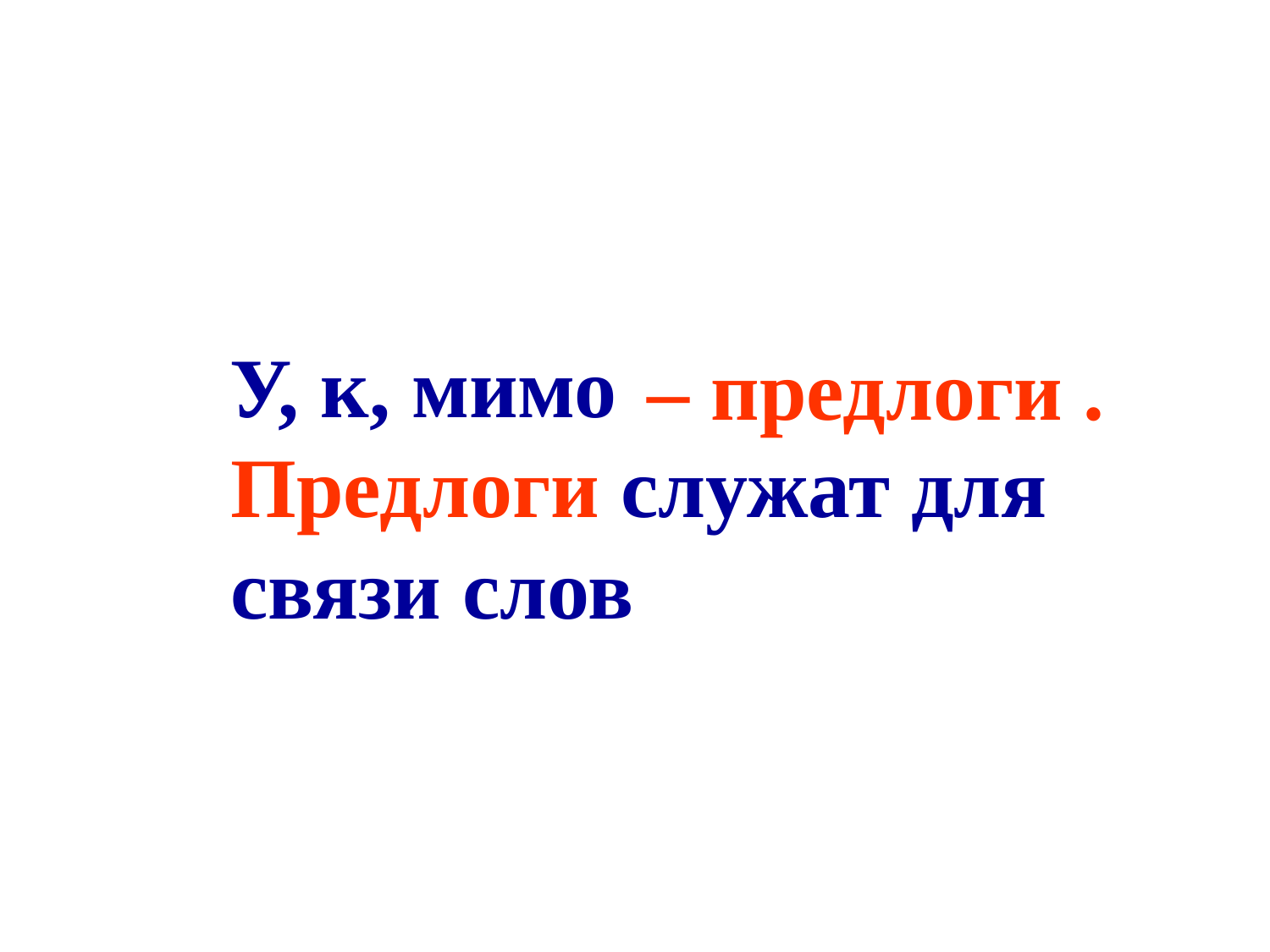

У, к, мимо
– предлоги .
Предлоги служат для
связи слов